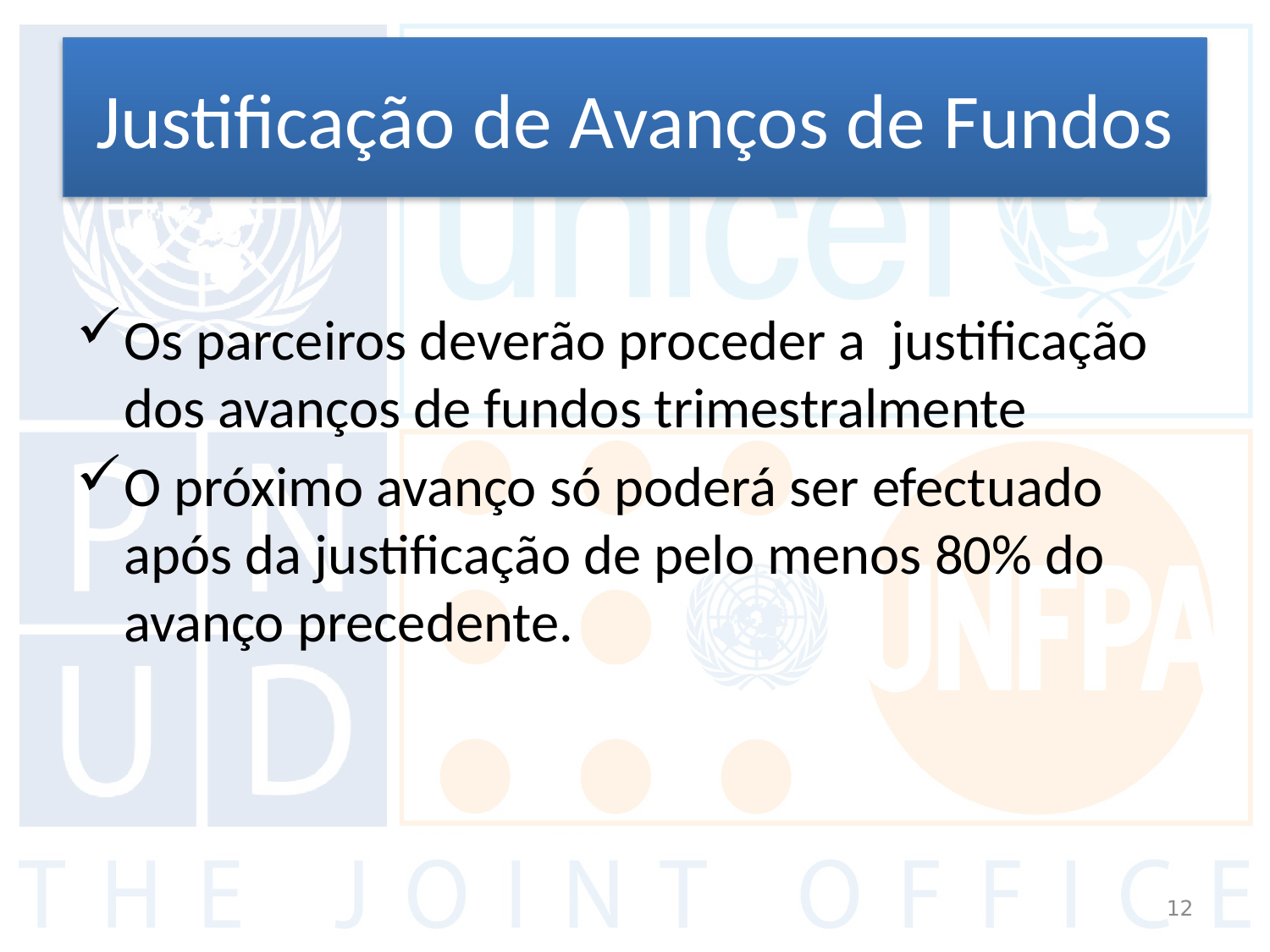

# Justificação de Avanços de Fundos
Os parceiros deverão proceder a  justificação dos avanços de fundos trimestralmente
O próximo avanço só poderá ser efectuado após da justificação de pelo menos 80% do avanço precedente.

12